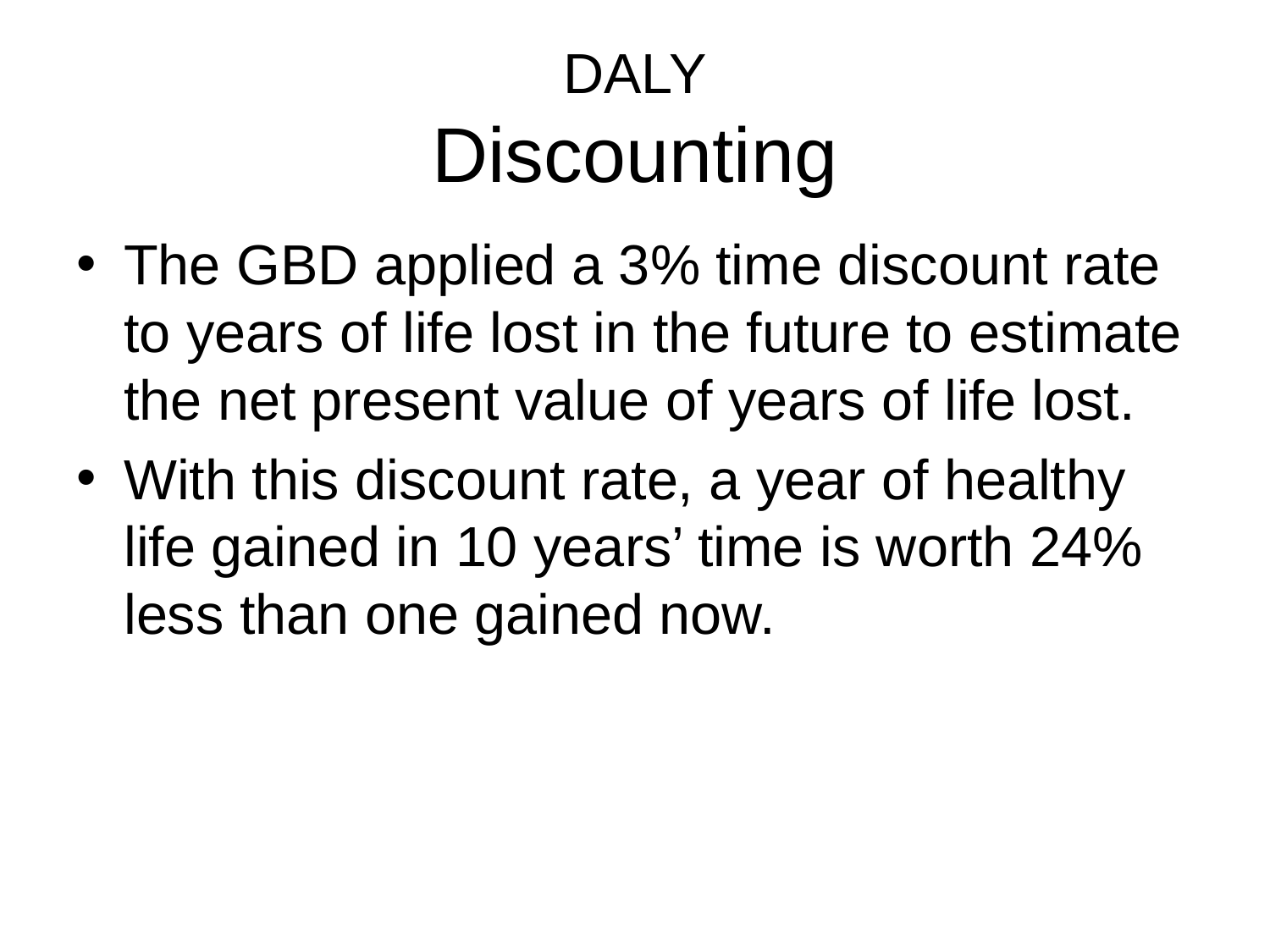

# DALY Discounting
The GBD applied a 3% time discount rate to years of life lost in the future to estimate the net present value of years of life lost.
With this discount rate, a year of healthy life gained in 10 years’ time is worth 24% less than one gained now.